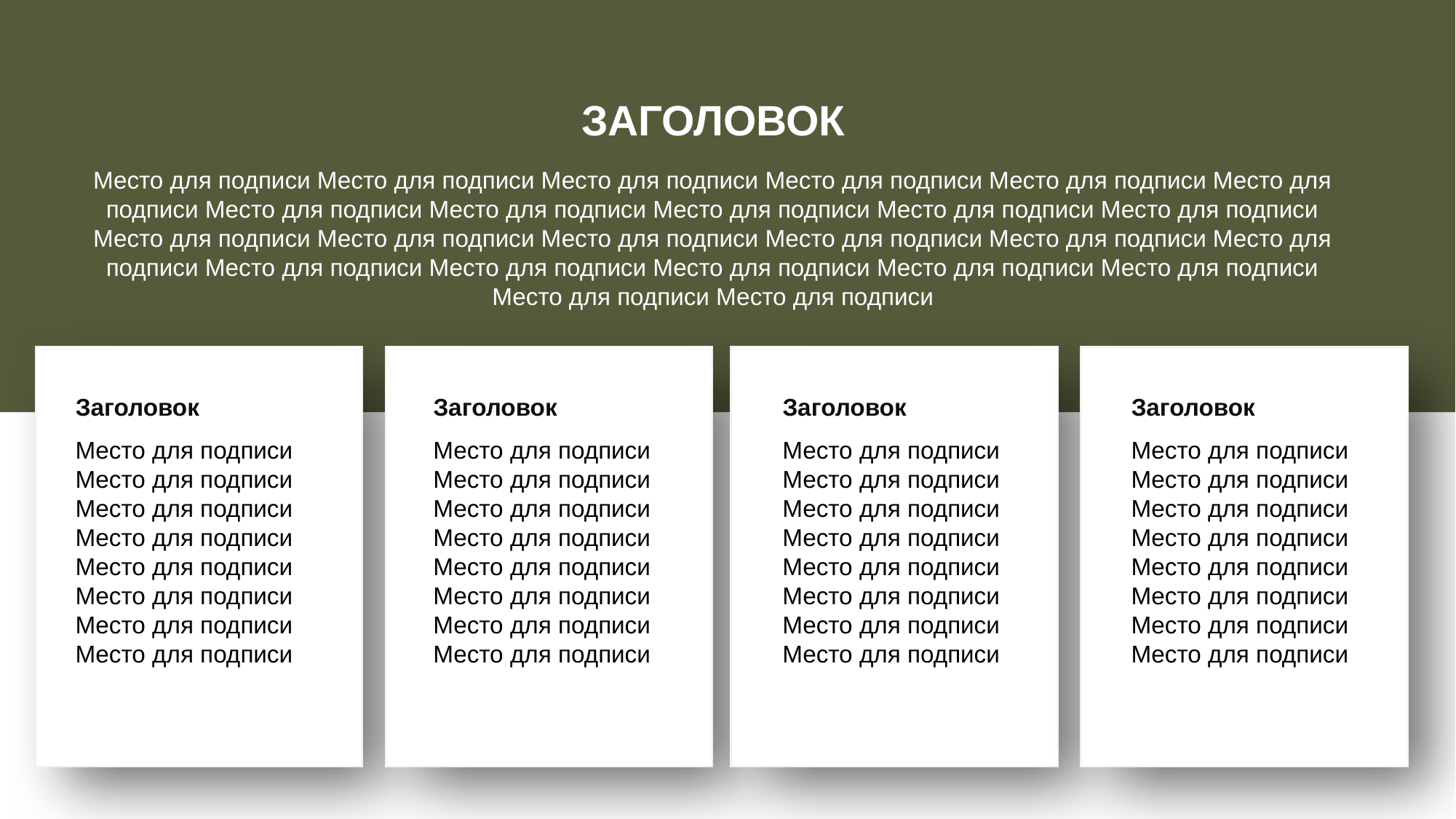

ЗАГОЛОВОК
Место для подписи Место для подписи Место для подписи Место для подписи Место для подписи Место для подписи Место для подписи Место для подписи Место для подписи Место для подписи Место для подписи Место для подписи Место для подписи Место для подписи Место для подписи Место для подписи Место для подписи Место для подписи Место для подписи Место для подписи Место для подписи Место для подписи Место для подписи Место для подписи

Заголовок
Заголовок
Заголовок
Заголовок
Место для подписи Место для подписи Место для подписи Место для подписи Место для подписи Место для подписи Место для подписи Место для подписи
Место для подписи Место для подписи Место для подписи Место для подписи Место для подписи Место для подписи Место для подписи Место для подписи
Место для подписи Место для подписи Место для подписи Место для подписи Место для подписи Место для подписи Место для подписи Место для подписи
Место для подписи Место для подписи Место для подписи Место для подписи Место для подписи Место для подписи Место для подписи Место для подписи